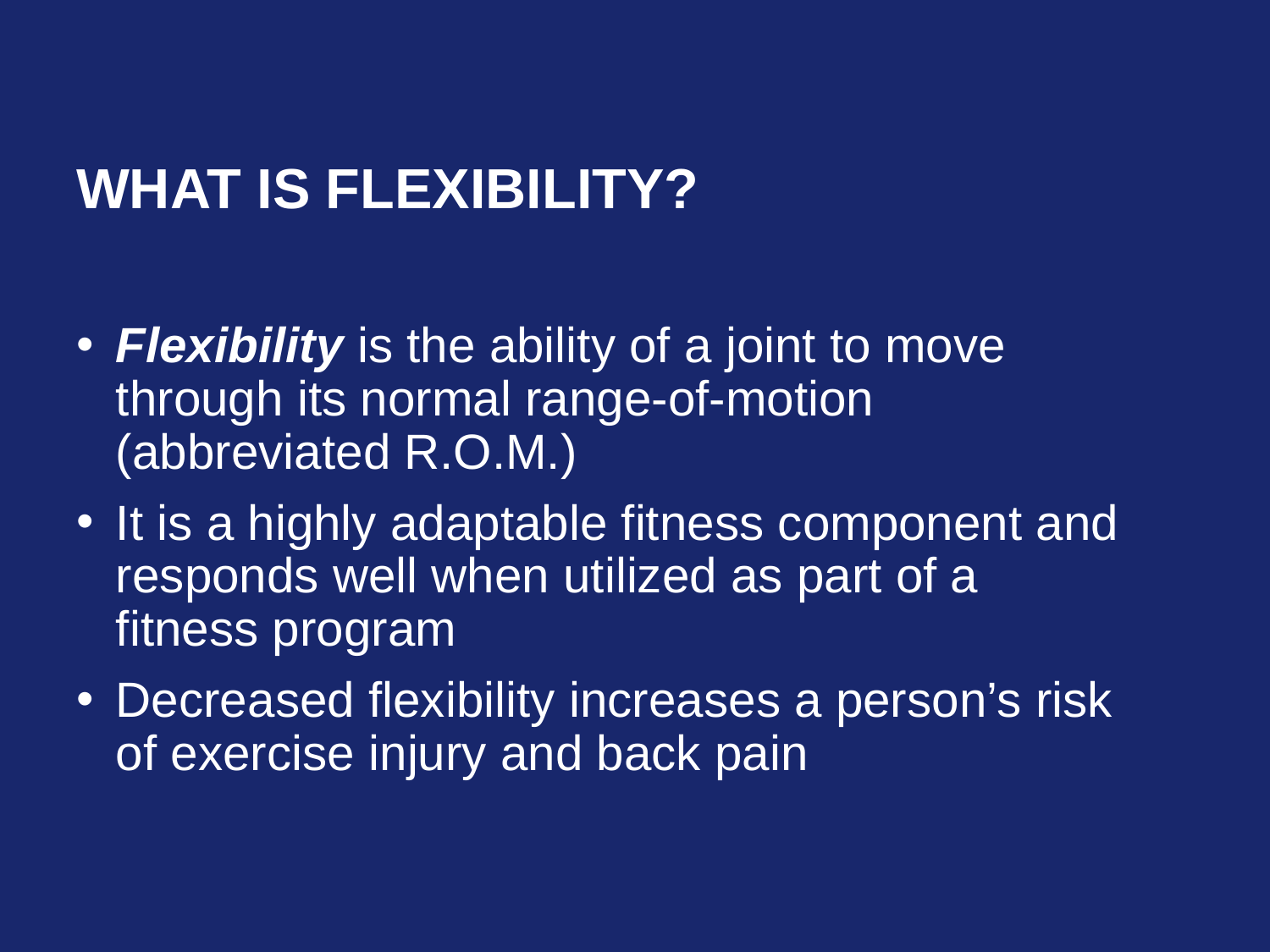

# What is flexibility?
Flexibility is the ability of a joint to move through its normal range-of-motion (abbreviated R.O.M.)
It is a highly adaptable fitness component and responds well when utilized as part of a fitness program
Decreased flexibility increases a person’s risk of exercise injury and back pain